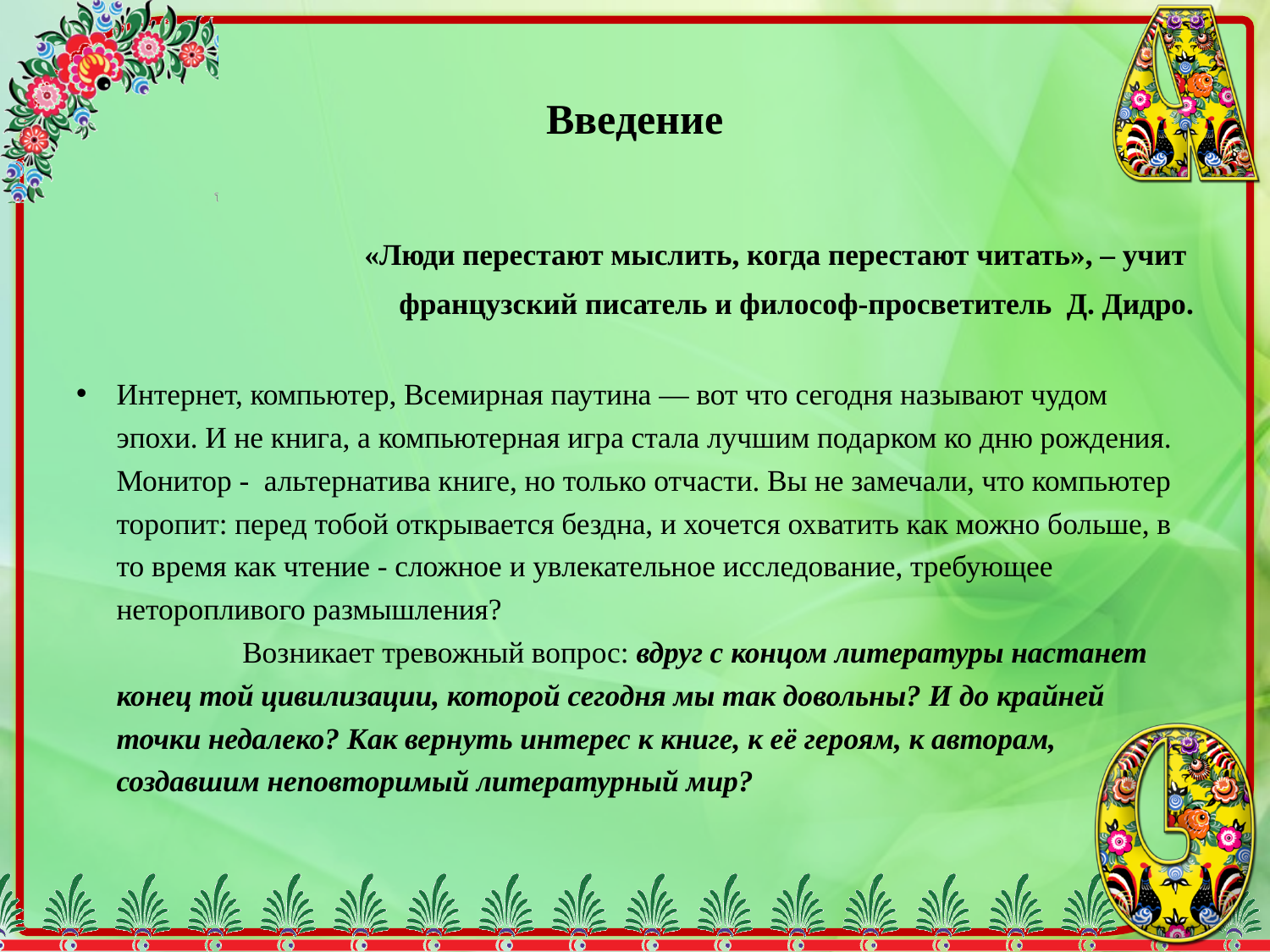

# Введение
«Люди перестают мыслить, когда перестают читать», – учит
                французский писатель и философ-просветитель  Д. Дидро.

Интернет, компьютер, Всемирная паутина — вот что сегодня называют чудом эпохи. И не книга, а компьютерная игра стала лучшим подарком ко дню рождения. Монитор -  альтернатива книге, но только отчасти. Вы не замечали, что компьютер торопит: перед тобой открывается бездна, и хочется охватить как можно больше, в то время как чтение - сложное и увлекательное исследование, требующее неторопливого размышления?                                                                                                               Возникает тревожный вопрос: вдруг с концом литературы настанет конец той цивилизации, которой сегодня мы так довольны? И до крайней точки недалеко? Как вернуть интерес к книге, к её героям, к авторам, создавшим неповторимый литературный мир?